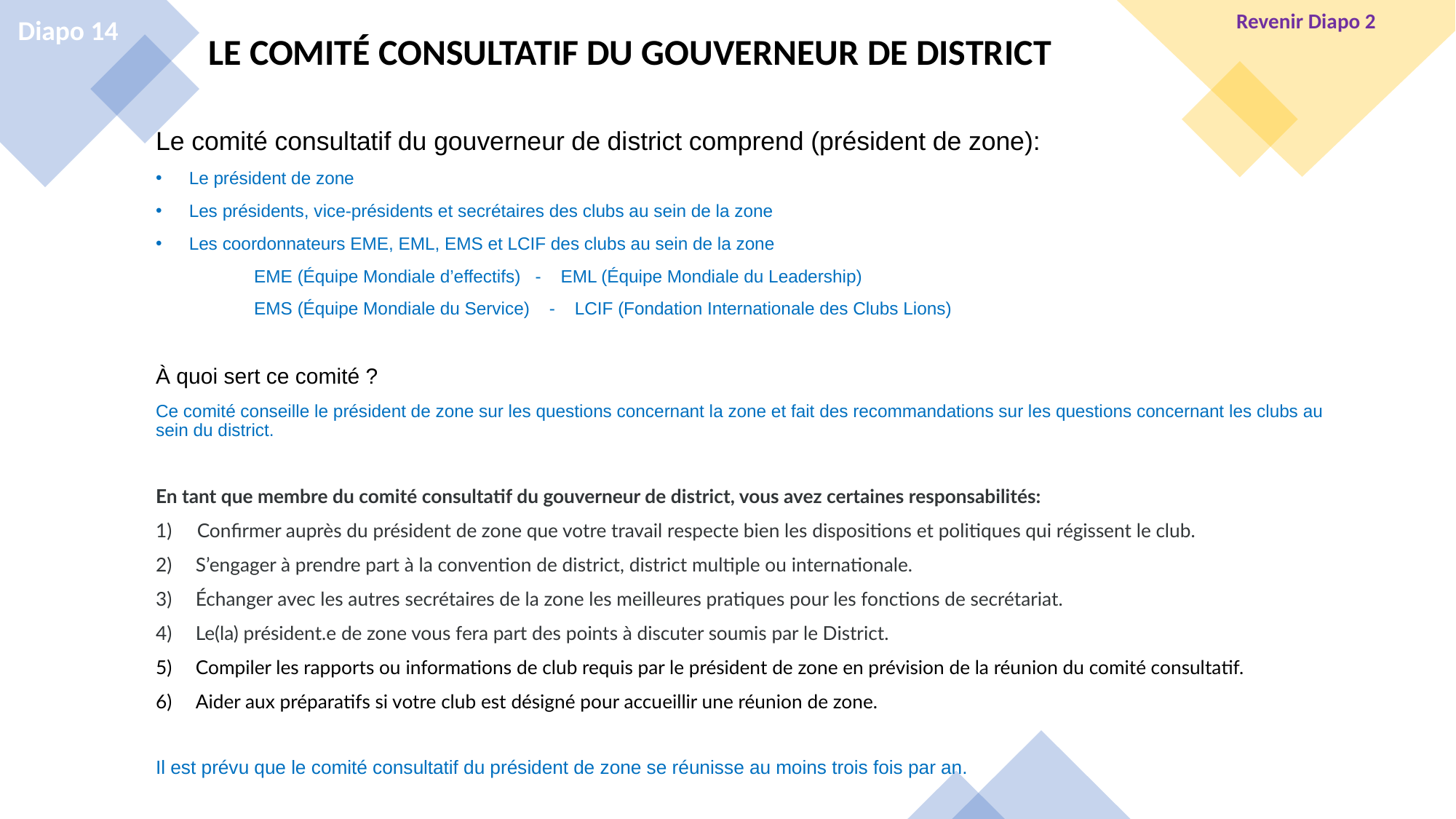

Revenir Diapo 2
Diapo 14
LE COMITÉ CONSULTATIF DU GOUVERNEUR DE DISTRICT

Le comité consultatif du gouverneur de district comprend (président de zone):
Le président de zone
Les présidents, vice-présidents et secrétaires des clubs au sein de la zone
Les coordonnateurs EME, EML, EMS et LCIF des clubs au sein de la zone
	EME (Équipe Mondiale d’effectifs)   -    EML (Équipe Mondiale du Leadership)
	EMS (Équipe Mondiale du Service)    -    LCIF (Fondation Internationale des Clubs Lions)

À quoi sert ce comité ?
Ce comité conseille le président de zone sur les questions concernant la zone et fait des recommandations sur les questions concernant les clubs au sein du district.

En tant que membre du comité consultatif du gouverneur de district, vous avez certaines responsabilités:
   Confirmer auprès du président de zone que votre travail respecte bien les dispositions et politiques qui régissent le club.
S’engager à prendre part à la convention de district, district multiple ou internationale.
Échanger avec les autres secrétaires de la zone les meilleures pratiques pour les fonctions de secrétariat.
Le(la) président.e de zone vous fera part des points à discuter soumis par le District.
Compiler les rapports ou informations de club requis par le président de zone en prévision de la réunion du comité consultatif.
Aider aux préparatifs si votre club est désigné pour accueillir une réunion de zone.

Il est prévu que le comité consultatif du président de zone se réunisse au moins trois fois par an.